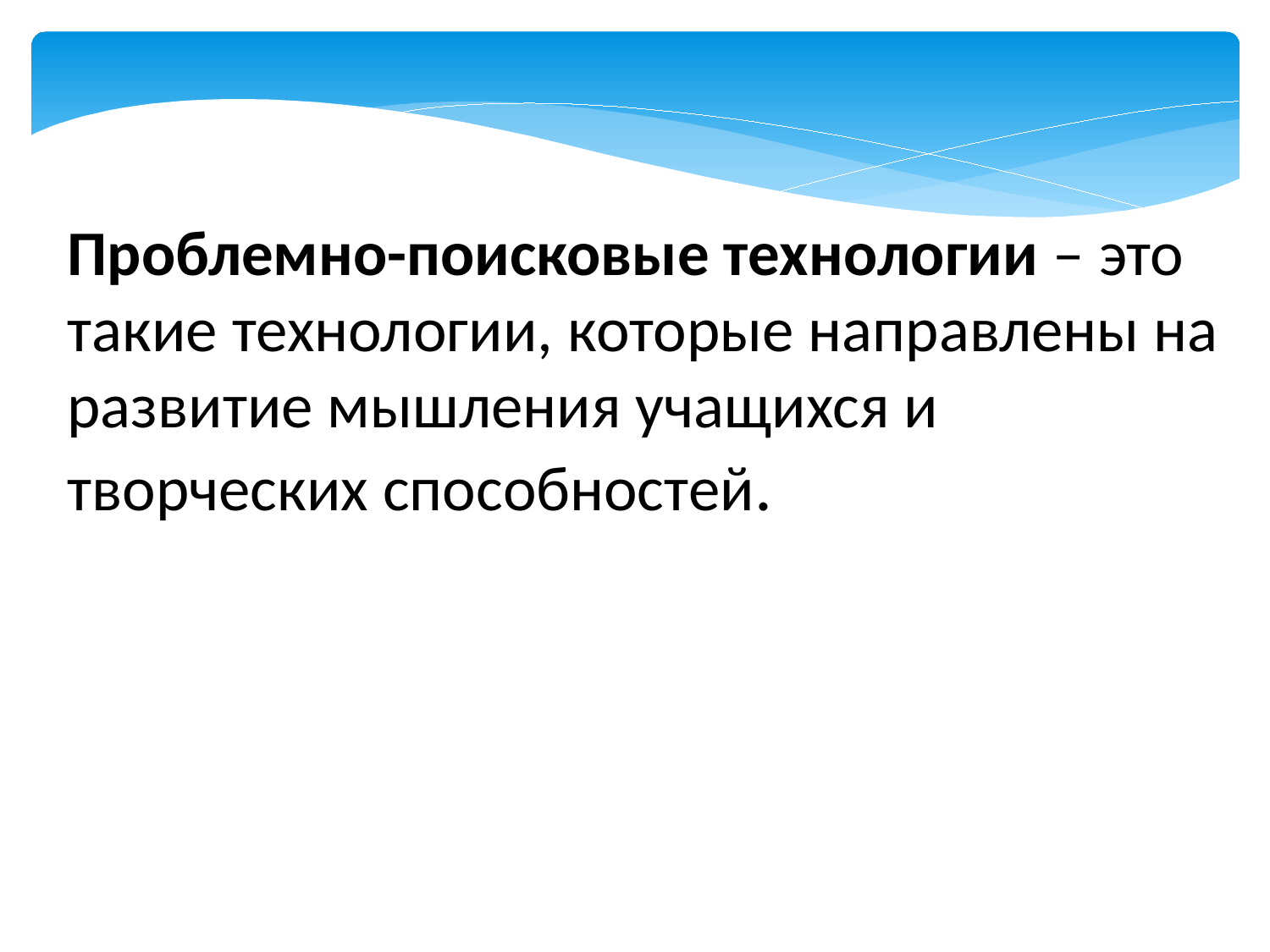

Проблемно-поисковые технологии – это такие технологии, которые направлены на развитие мышления учащихся и творческих способностей.